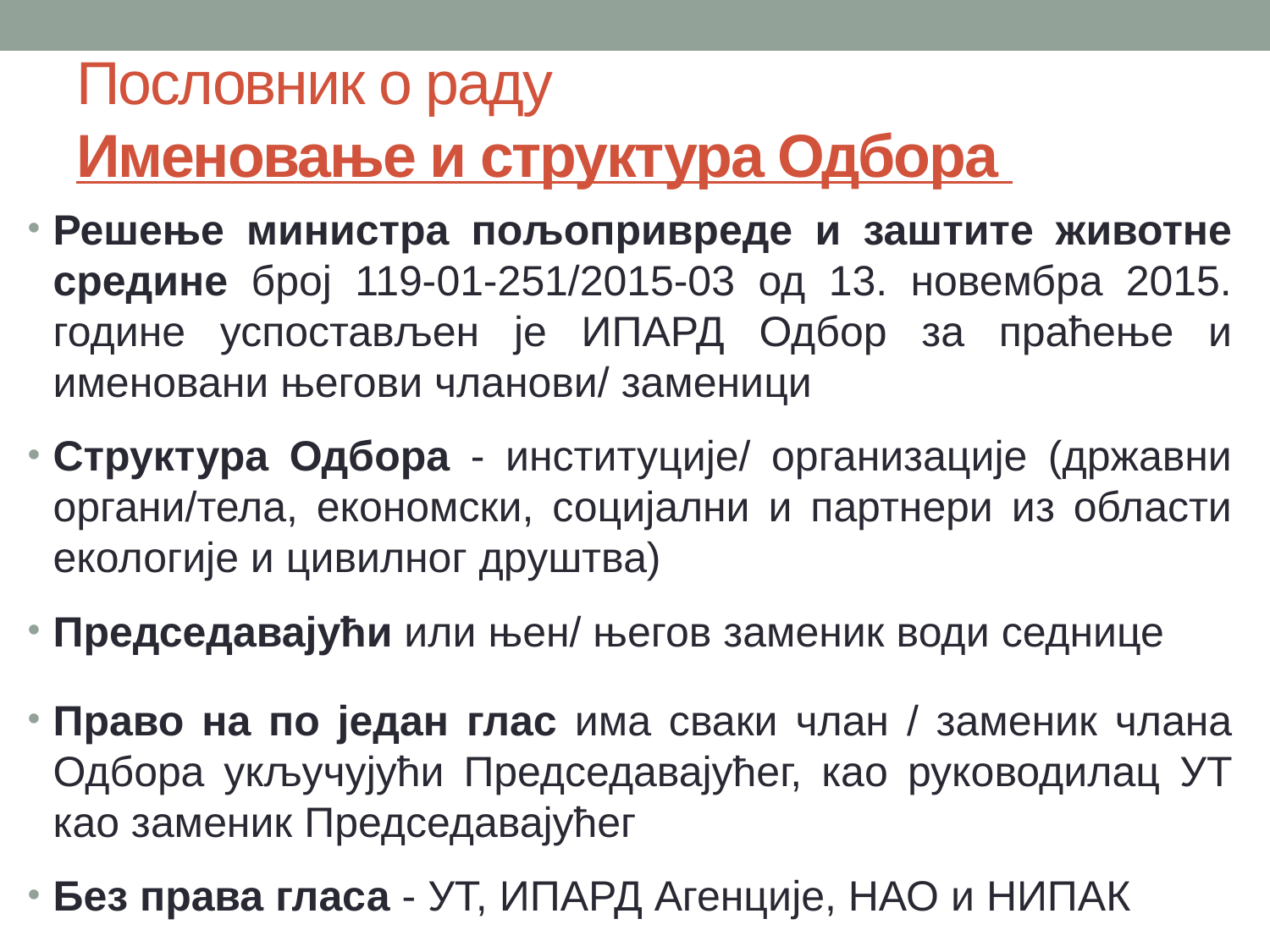

# Пословник о раду Именовање и структура Одбора
Решење министра пољопривреде и заштите животне средине број 119-01-251/2015-03 од 13. новембра 2015. године успостављен је ИПАРД Одбор за праћење и именовани његови чланови/ заменици

Структура Одбора - институције/ организације (државни органи/тела, економски, социјални и партнери из области екологије и цивилног друштва)

Председавајући или њен/ његов заменик води седнице

Право на по један глас има сваки члан / заменик члана Одбора укључујући Председавајућег, као руководилац УТ као заменик Председавајућег

Без права гласа - УТ, ИПАРД Агенције, НАО и НИПАК